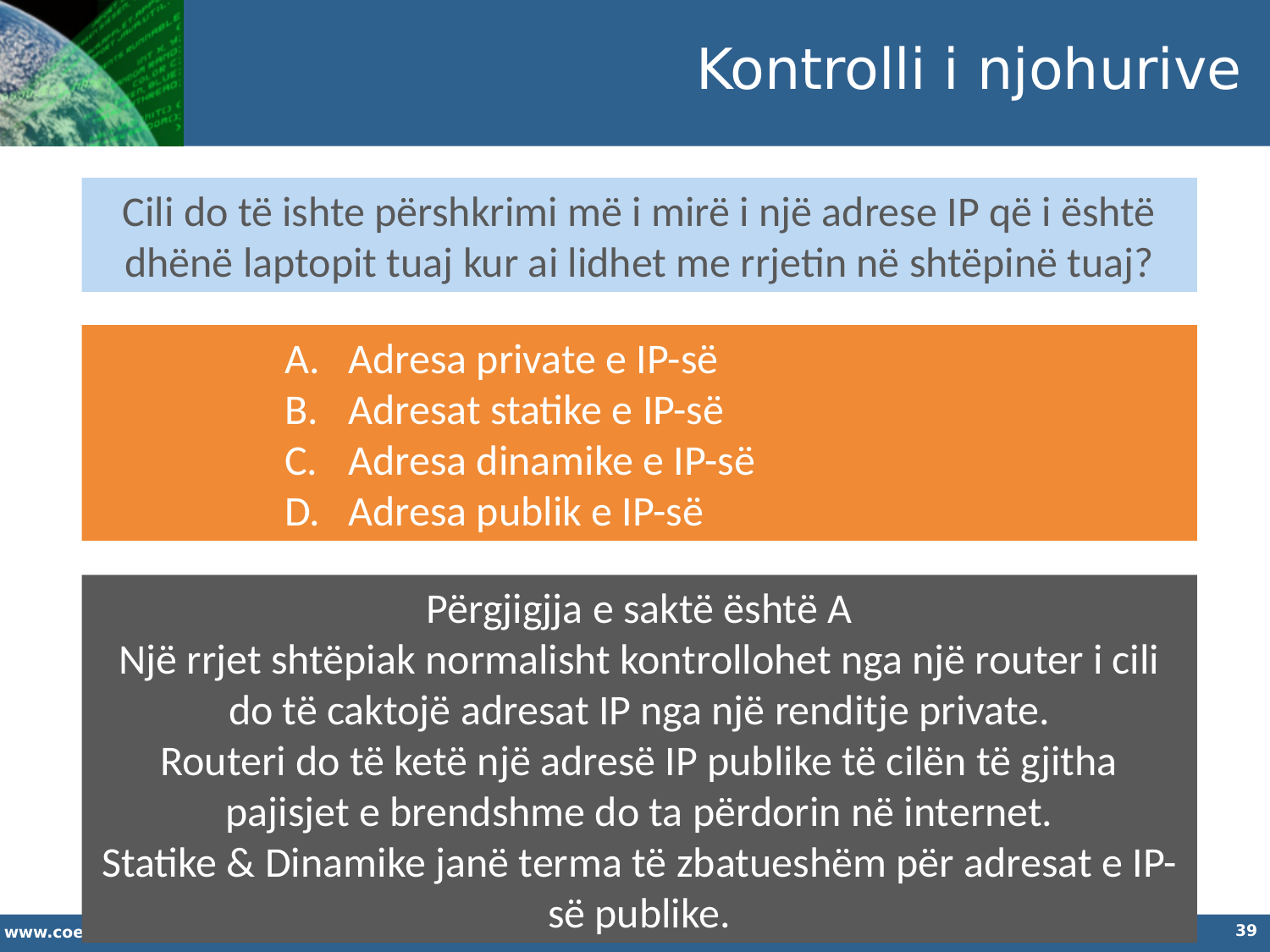

Kontrolli i njohurive
Cili do të ishte përshkrimi më i mirë i një adrese IP që i është dhënë laptopit tuaj kur ai lidhet me rrjetin në shtëpinë tuaj?
Adresa private e IP-së
Adresat statike e IP-së
Adresa dinamike e IP-së
Adresa publik e IP-së
Përgjigjja e saktë është A
Një rrjet shtëpiak normalisht kontrollohet nga një router i cili do të caktojë adresat IP nga një renditje private.
Routeri do të ketë një adresë IP publike të cilën të gjitha pajisjet e brendshme do ta përdorin në internet.
Statike & Dinamike janë terma të zbatueshëm për adresat e IP-së publike.